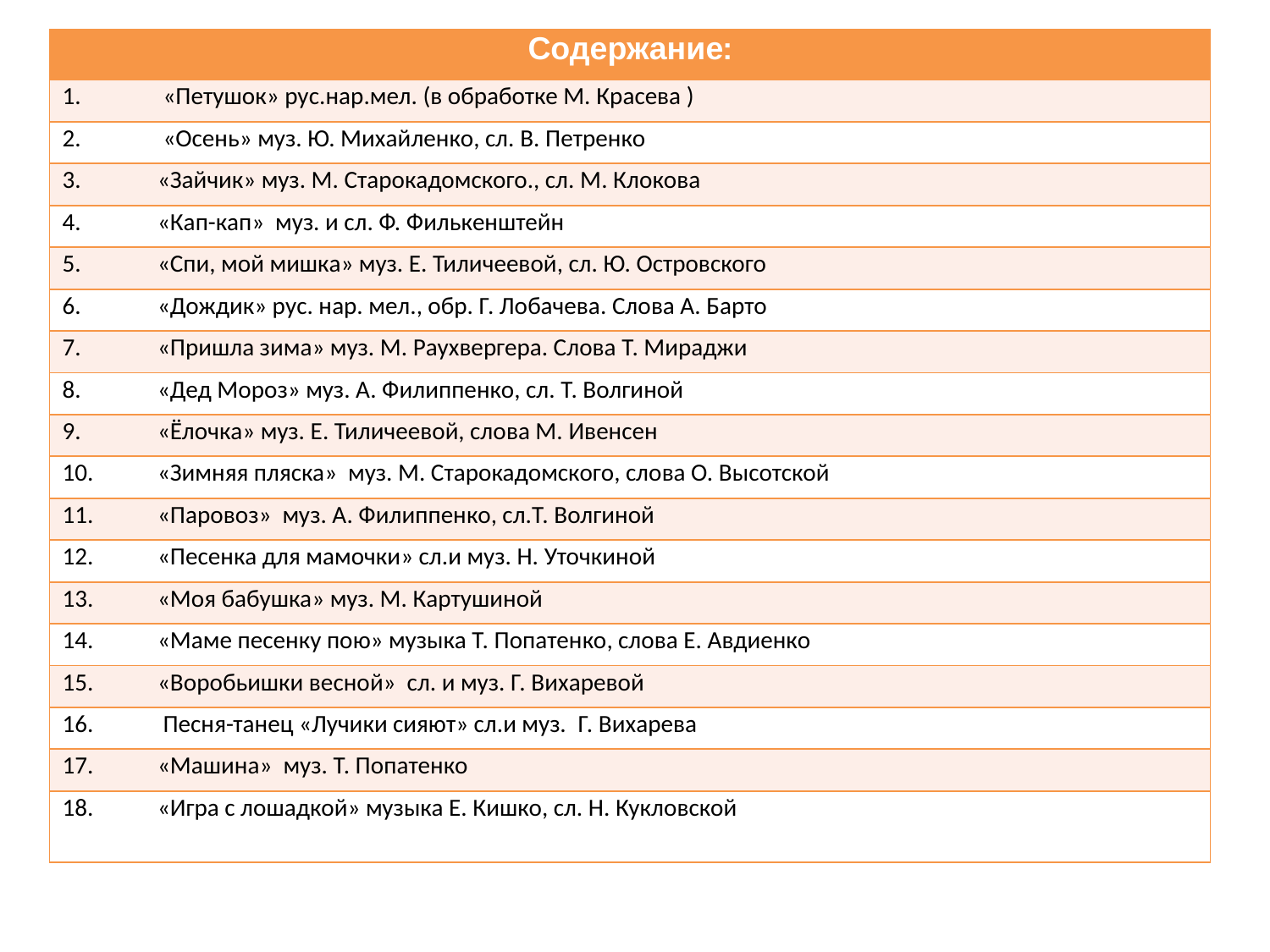

| Содержание: |  |
| --- | --- |
| 1. | «Петушок» рус.нар.мел. (в обработке М. Красева ) |
| 2. | «Осень» муз. Ю. Михайленко, сл. В. Петренко |
| 3. | «Зайчик» муз. М. Старокадомского., сл. М. Клокова |
| 4. | «Кап-кап» муз. и сл. Ф. Филькенштейн |
| 5. | «Спи, мой мишка» муз. Е. Тиличеевой, сл. Ю. Островского |
| 6. | «Дождик» рус. нар. мел., обр. Г. Лобачева. Слова А. Барто |
| 7. | «Пришла зима» муз. М. Раухвергера. Слова Т. Мираджи |
| 8. | «Дед Мороз» муз. А. Филиппенко, сл. Т. Волгиной |
| 9. | «Ёлочка» муз. Е. Тиличеевой, слова М. Ивенсен |
| 10. | «Зимняя пляска» муз. М. Старокадомского, слова О. Высотской |
| 11. | «Паровоз» муз. А. Филиппенко, сл.Т. Волгиной |
| 12. | «Песенка для мамочки» сл.и муз. Н. Уточкиной |
| 13. | «Моя бабушка» муз. М. Картушиной |
| 14. | «Маме песенку пою» музыка Т. Попатенко, слова Е. Авдиенко |
| 15. | «Воробьишки весной» сл. и муз. Г. Вихаревой |
| 16. | Песня-танец «Лучики сияют» сл.и муз.  Г. Вихарева |
| 17. | «Машина» муз. Т. Попатенко |
| 18. | «Игра с лошадкой» музыка Е. Кишко, сл. Н. Кукловской |